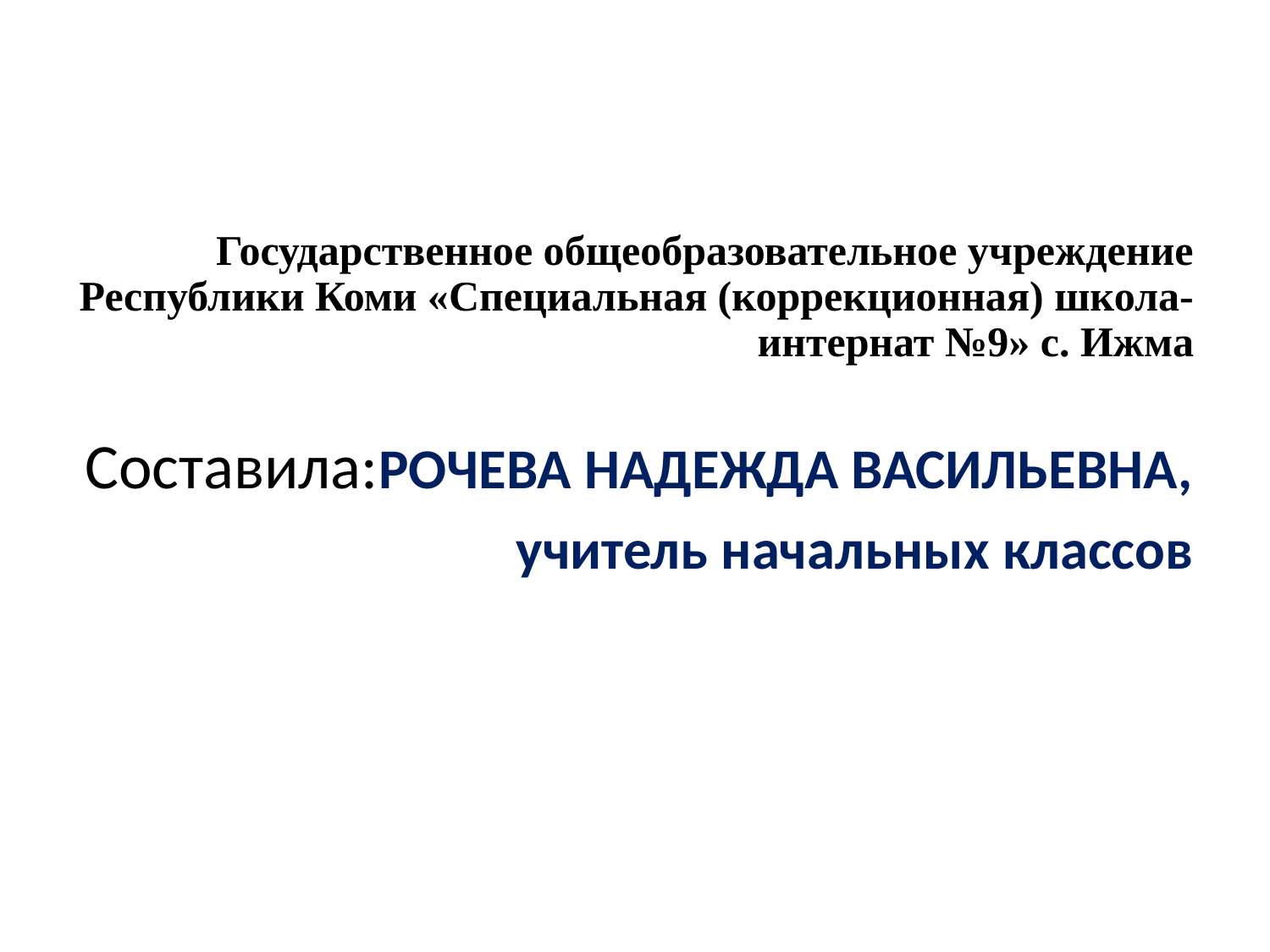

#
Государственное общеобразовательное учреждение Республики Коми «Специальная (коррекционная) школа-интернат №9» с. Ижма
 
Составила:РОЧЕВА НАДЕЖДА ВАСИЛЬЕВНА,
учитель начальных классов